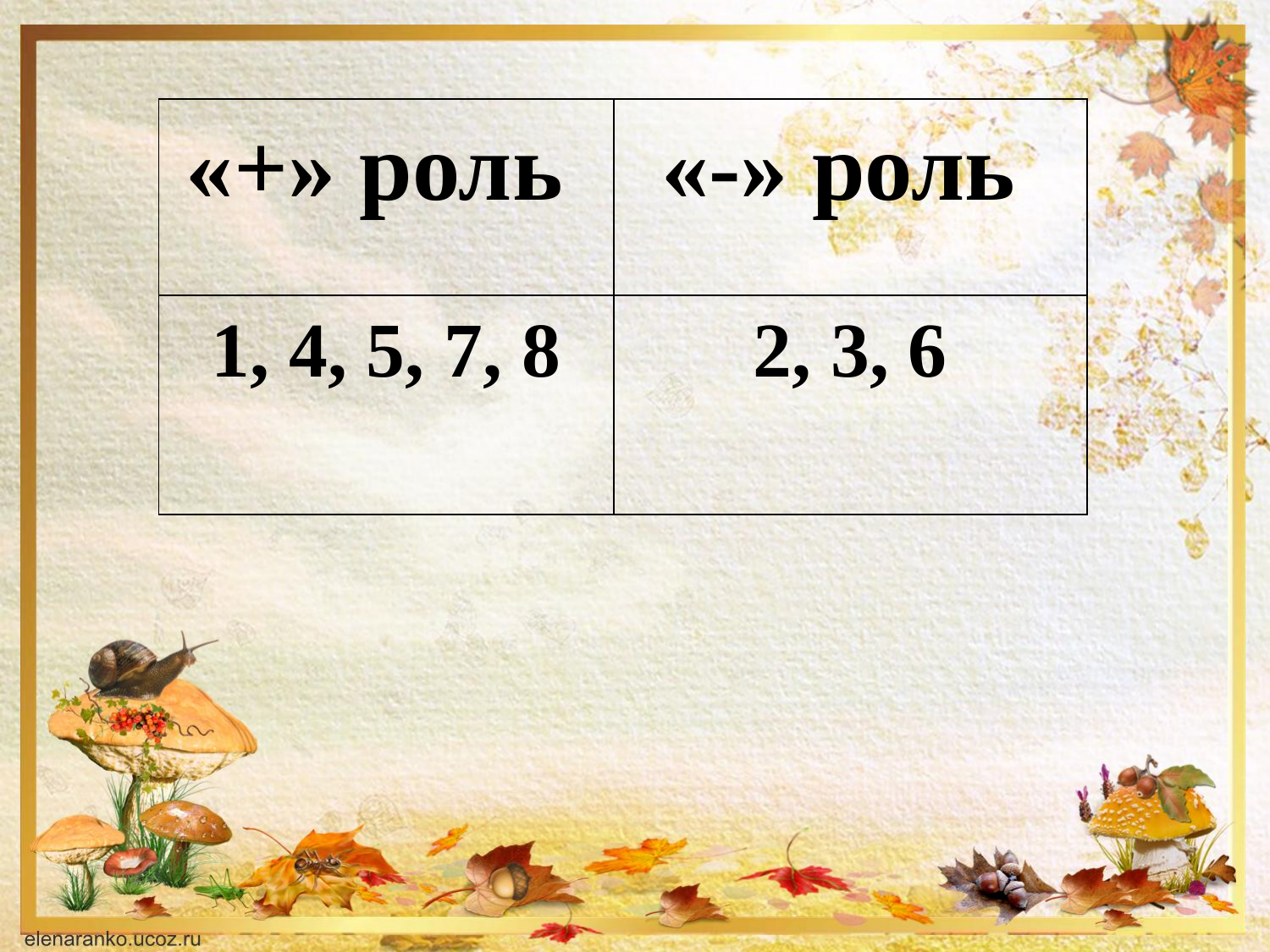

| «+» роль | «-» роль |
| --- | --- |
| 1, 4, 5, 7, 8 | 2, 3, 6 |